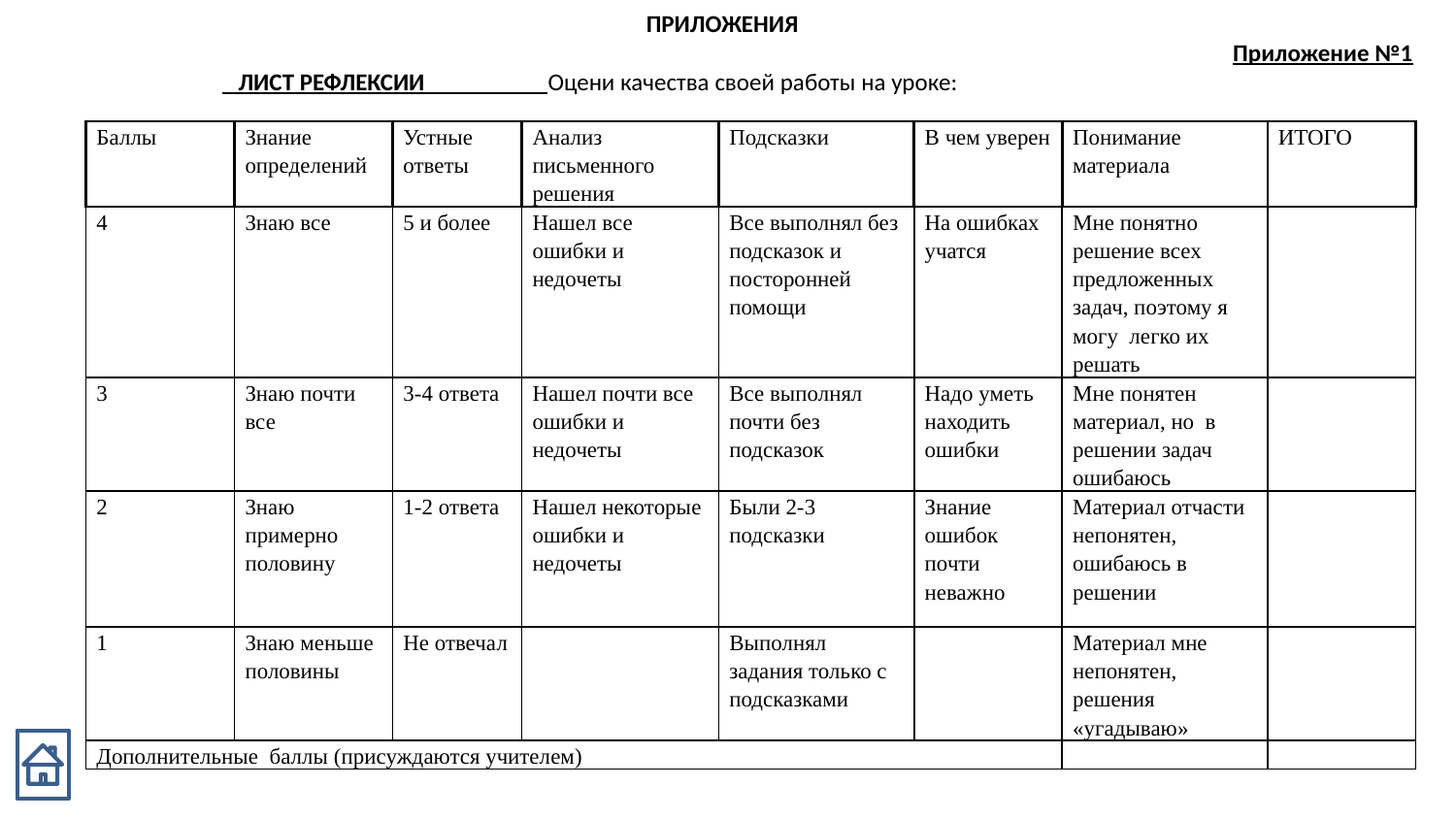

ПРИЛОЖЕНИЯ
Приложение №1
                                   ЛИСТ РЕФЛЕКСИИ                      Оцени качества своей работы на уроке:
| Баллы | Знание определений | Устные ответы | Анализ письменного решения | Подсказки | В чем уверен | Понимание материала | ИТОГО |
| --- | --- | --- | --- | --- | --- | --- | --- |
| 4 | Знаю все | 5 и более | Нашел все ошибки и недочеты | Все выполнял без подсказок и посторонней помощи | На ошибках учатся | Мне понятно решение всех предложенных задач, поэтому я могу легко их решать |  |
| 3 | Знаю почти все | 3-4 ответа | Нашел почти все ошибки и недочеты | Все выполнял почти без подсказок | Надо уметь находить ошибки | Мне понятен материал, но в решении задач ошибаюсь |  |
| 2 | Знаю примерно половину | 1-2 ответа | Нашел некоторые ошибки и недочеты | Были 2-3 подсказки | Знание ошибок почти неважно | Материал отчасти непонятен, ошибаюсь в решении |  |
| 1 | Знаю меньше половины | Не отвечал |  | Выполнял задания только с подсказками |  | Материал мне непонятен, решения «угадываю» |  |
| Дополнительные баллы (присуждаются учителем) |  |  |  |  |  |  |  |